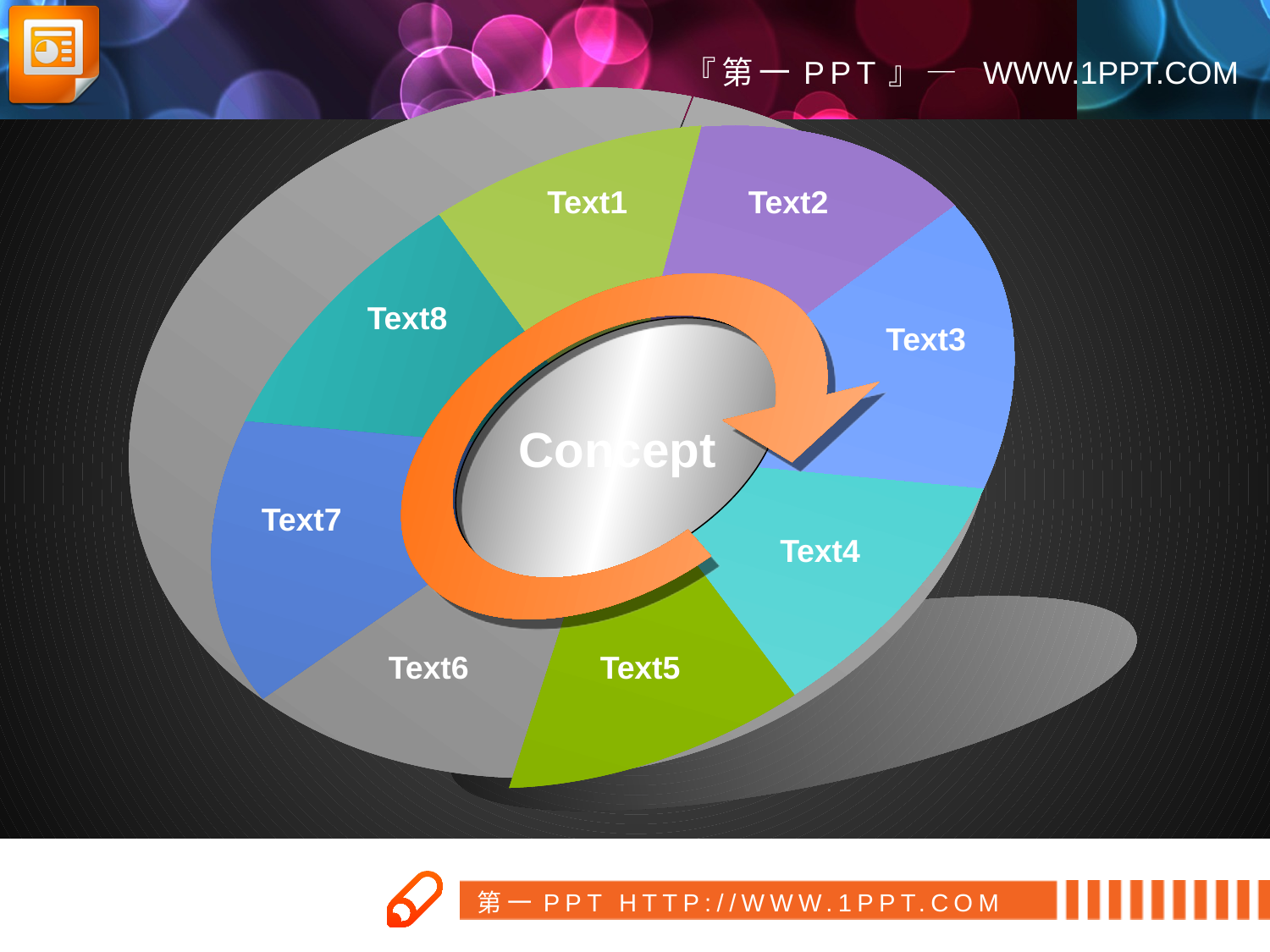

Text1
Text2
Text8

Text3

Concept
Text7
Text4

Text6
Text5